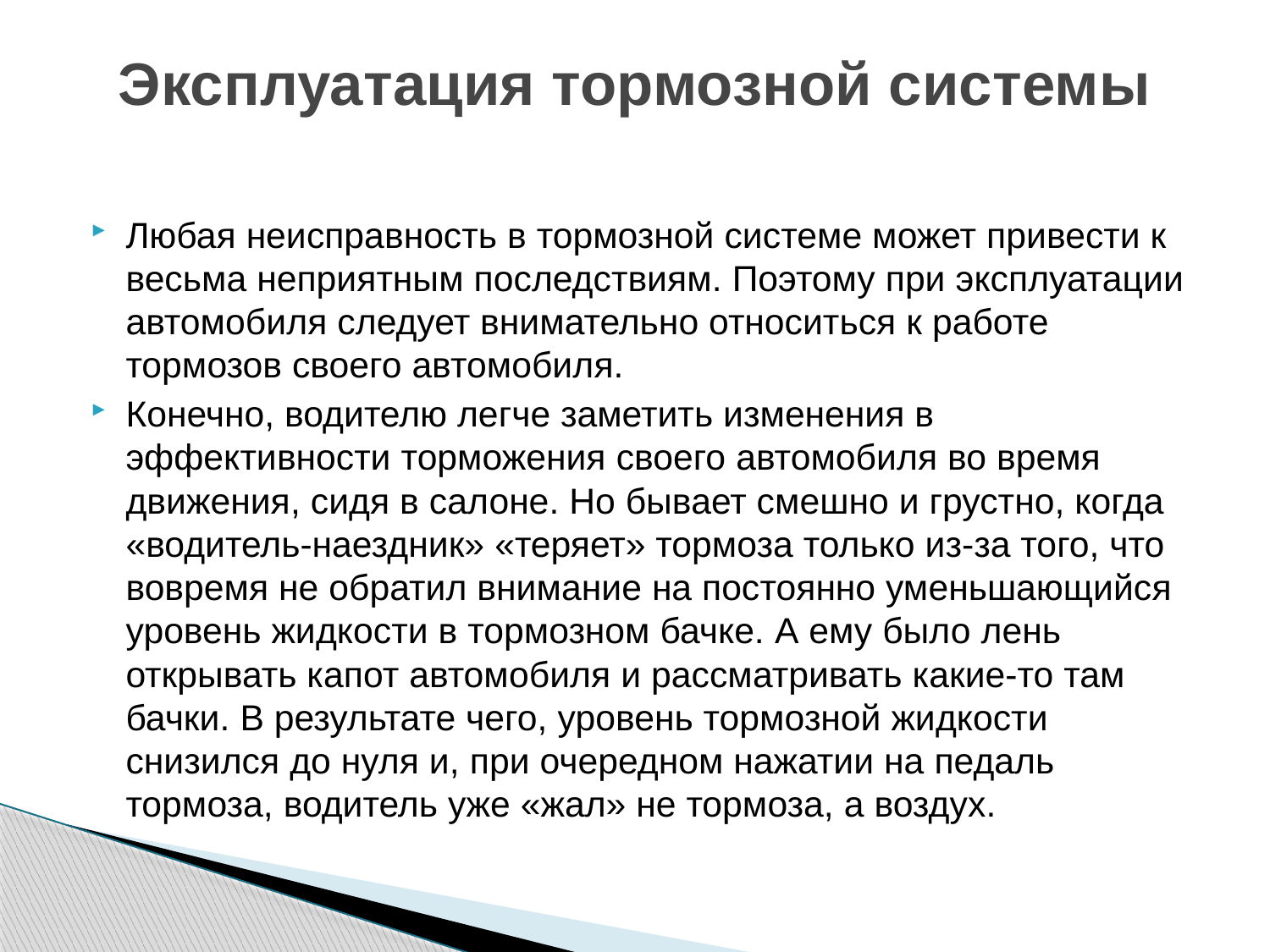

# Эксплуатация тормозной системы
Любая неисправность в тормозной системе может привести к весьма неприятным последствиям. Поэтому при эксплуатации автомобиля следует внимательно относиться к работе тормозов своего автомобиля.
Конечно, водителю легче заметить изменения в эффективности торможения своего автомобиля во время движения, сидя в салоне. Но бывает смешно и грустно, когда «водитель-наездник» «теряет» тормоза только из-за того, что вовремя не обратил внимание на постоянно уменьшающийся уровень жидкости в тормозном бачке. А ему было лень открывать капот автомобиля и рассматривать какие-то там бачки. В результате чего, уровень тормозной жидкости снизился до нуля и, при очередном нажатии на педаль тормоза, водитель уже «жал» не тормоза, а воздух.